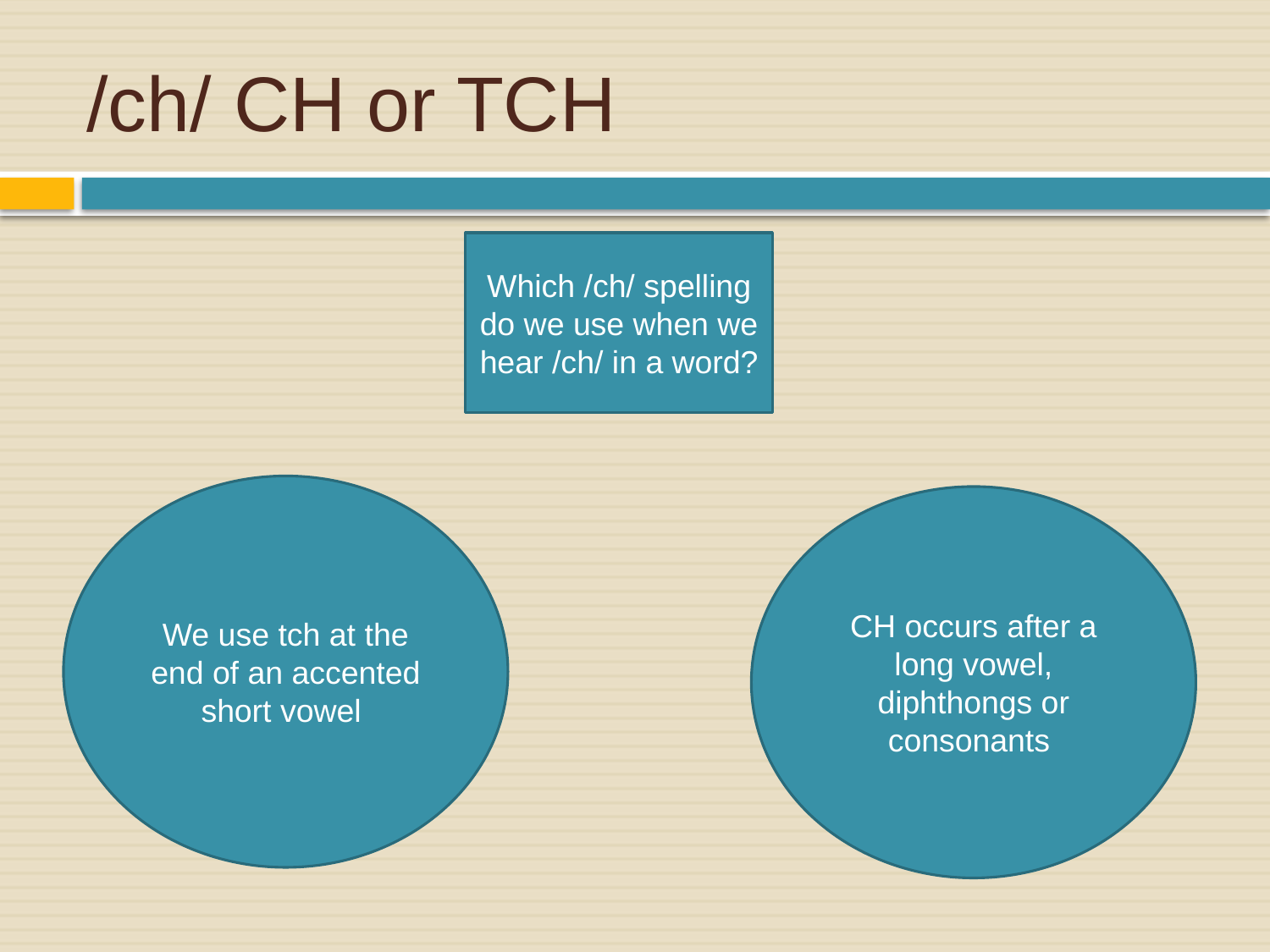

# /ch/ CH or TCH
Which /ch/ spelling do we use when we hear /ch/ in a word?
We use tch at the end of an accented short vowel
CH occurs after a long vowel, diphthongs or consonants